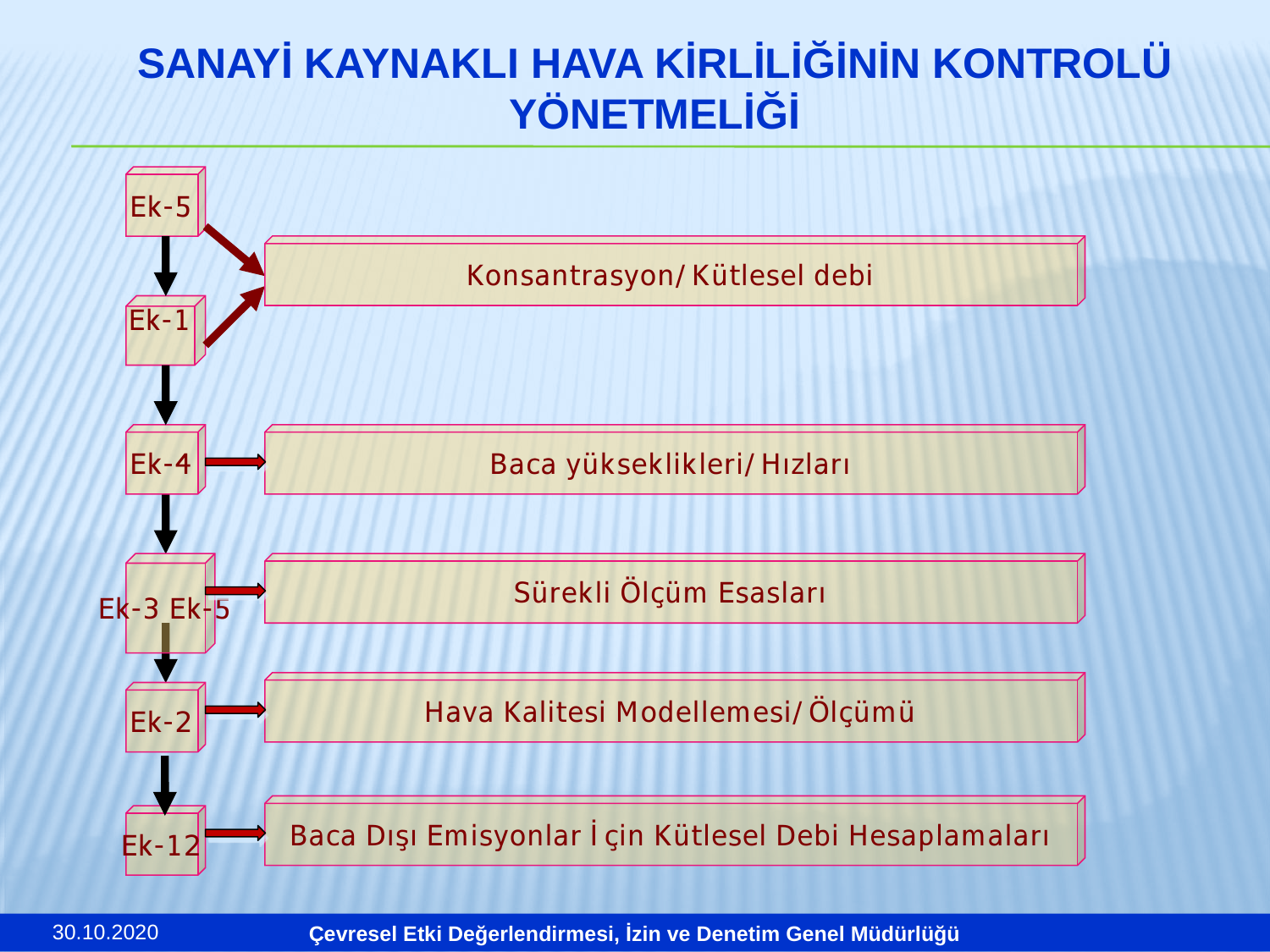

SANAYİ KAYNAKLI HAVA KİRLİLİĞİNİN KONTROLÜ YÖNETMELİĞİ
Ek-5

Konsantrasyon/Kütlesel debi

Ek-1

Ek-4
Baca yükseklikleri/Hızları

Ek-3 Ek-5
Sürekli Ölçüm Esasları

Hava Kalitesi Modellemesi/Ölçümü
Ek-2

Baca Dışı Emisyonlar İçin Kütlesel Debi Hesaplamaları
Ek-12

30.10.2020